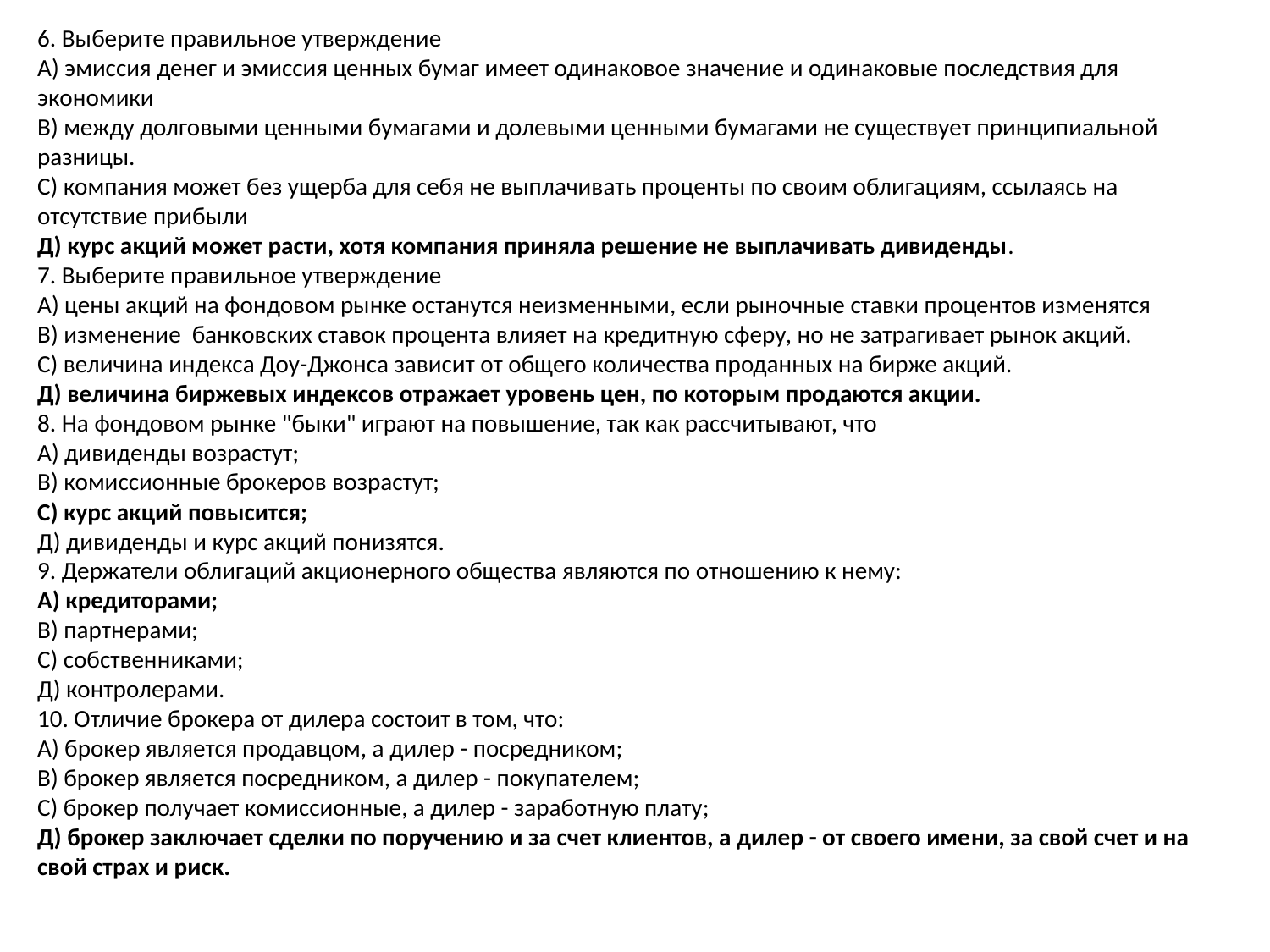

6. Выберите правильное утверждение
А) эмиссия денег и эмиссия ценных бумаг имеет одинаковое значение и одинаковые последствия для экономики
В) между долговыми ценными бумагами и долевыми ценными бумагами не существует принципиальной разницы.
С) компания может без ущерба для себя не выплачивать проценты по своим облигациям, ссылаясь на отсутствие прибыли
Д) курс акций может расти, хотя компания приняла решение не выплачивать дивиденды.
7. Выберите правильное утверждение
А) цены акций на фондовом рынке останутся неизменными, если рыночные ставки процентов изменятся
В) изменение  банковских ставок процента влияет на кредитную сферу, но не затрагивает рынок акций.
С) величина индекса Доу-Джонса зависит от общего количества проданных на бирже акций.
Д) величина биржевых индексов отражает уровень цен, по которым продаются акции.
8. На фондовом рынке "быки" играют на повышение, так как рассчитывают, что
А) дивиденды возрастут;
В) комиссионные брокеров возрастут;
С) курс акций повысится;
Д) дивиденды и курс акций понизятся.
9. Держатели облигаций акционерного общества являются по отношению к нему:
А) кредиторами;
В) партнерами;
С) собственниками;
Д) контролерами.
10. Отличие брокера от дилера состоит в том, что:
А) брокер является продавцом, а дилер - посредником;
В) брокер является посредником, а дилер - покупателем;
С) брокер получает комиссионные, а дилер - заработную плату;
Д) брокер заключает сделки по поручению и за счет клиентов, а дилер - от своего име­ни, за свой счет и на свой страх и риск.